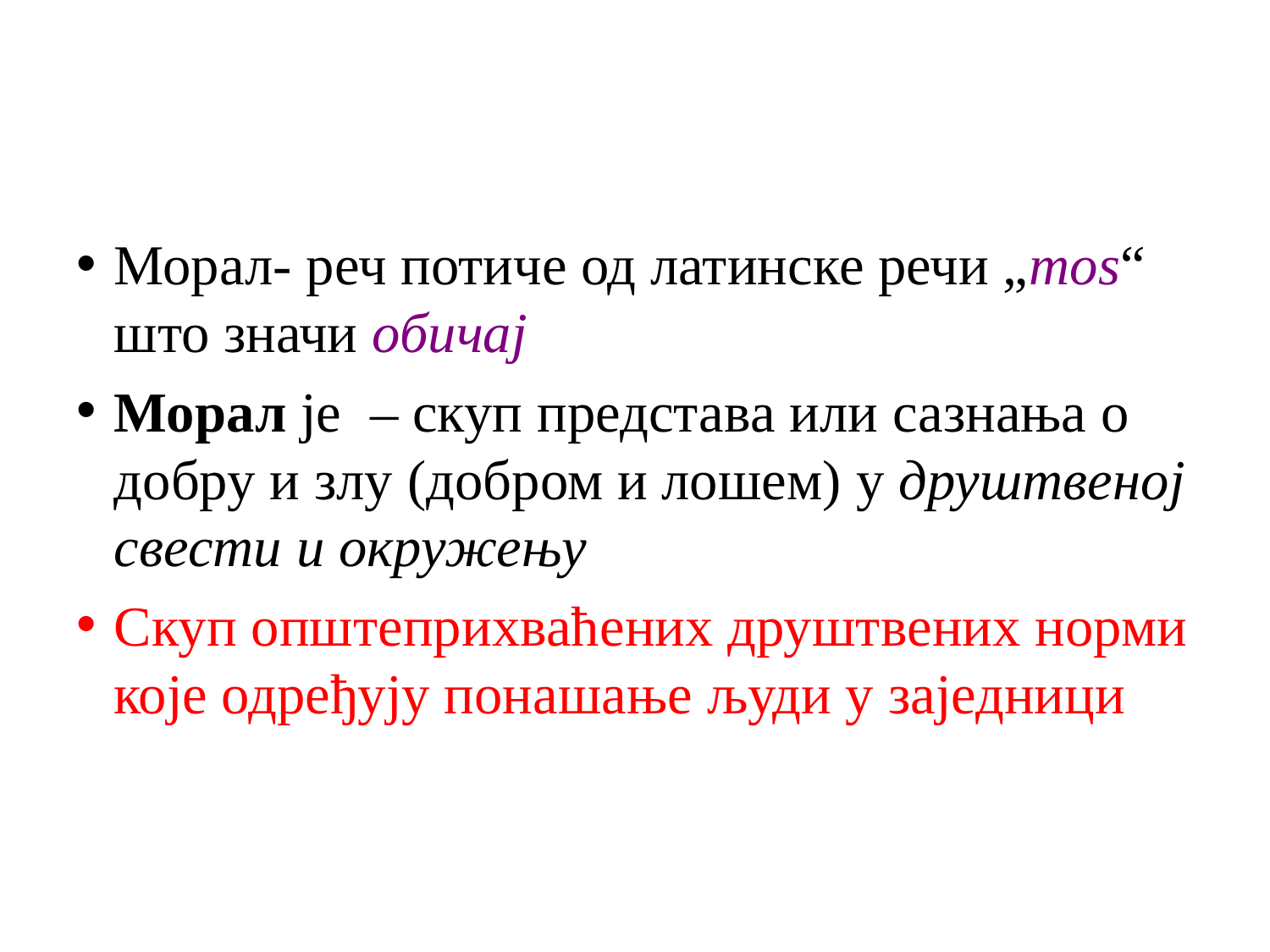

Морал- реч потиче од латинске речи „mos“ што значи обичај
Морал је  – скуп представа или сазнања o добру и злу (добром и лошем) у друштвеној свести и окружењу
Скуп општеприхваћених друштвених норми које одређују понашање људи у заједници